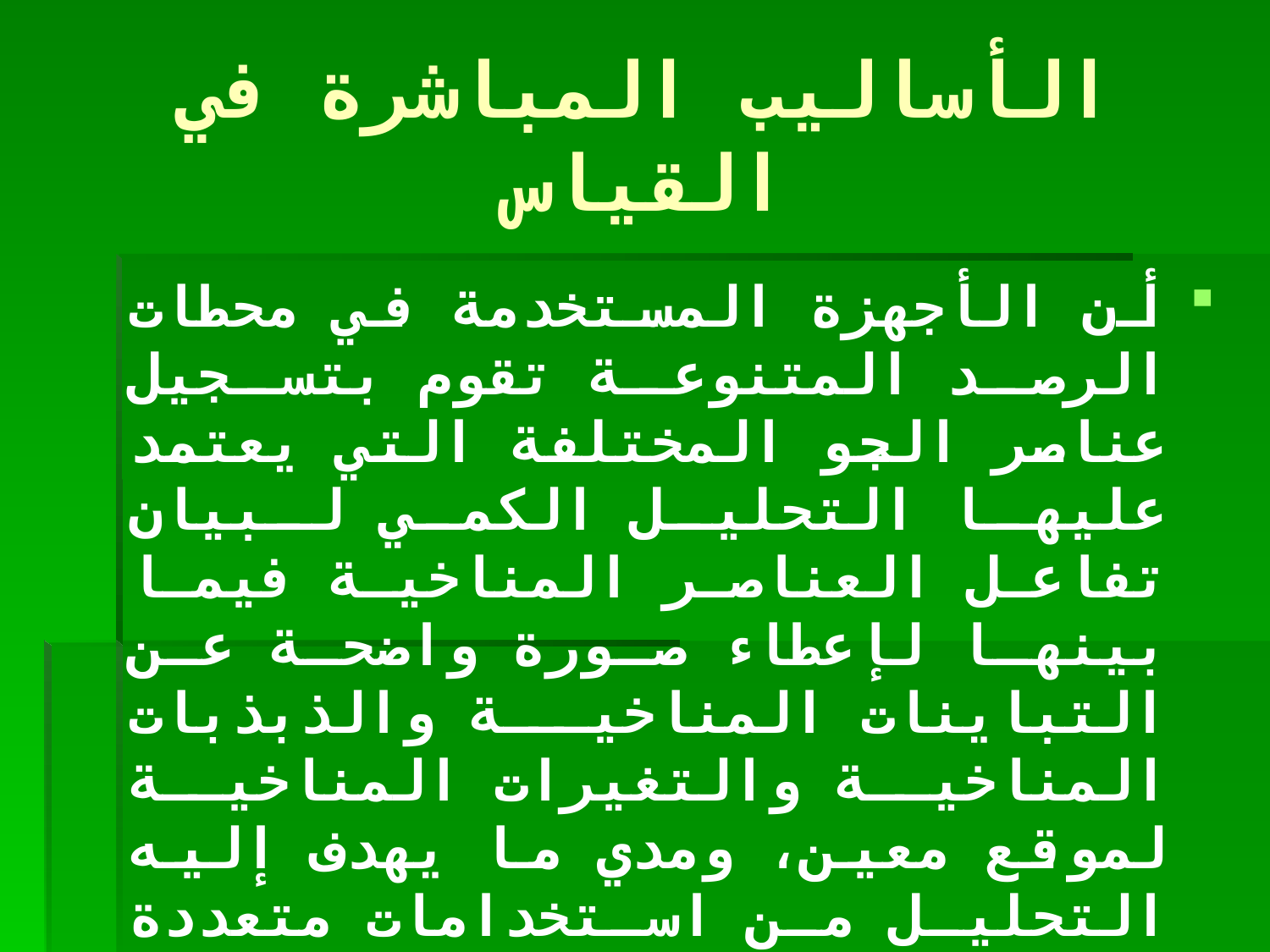

# الأساليب المباشرة في القياس
أن الأجهزة المستخدمة في محطات الرصد المتنوعة تقوم بتسجيل عناصر الجو المختلفة التي يعتمد عليها التحليل الكمي لبيان تفاعل العناصر المناخية فيما بينها لإعطاء صورة واضحة عن التباينات المناخية والذبذبات المناخية والتغيرات المناخية لموقع معين، ومدي ما يهدف إليه التحليل من استخدامات متعددة لخدمة الحياة البشرية.
ويقوم المتخصص في المناخ باستخدام السجلات المناخية ومعالجتها كمياً لبيان الأحوال المناخية لموقع معين.